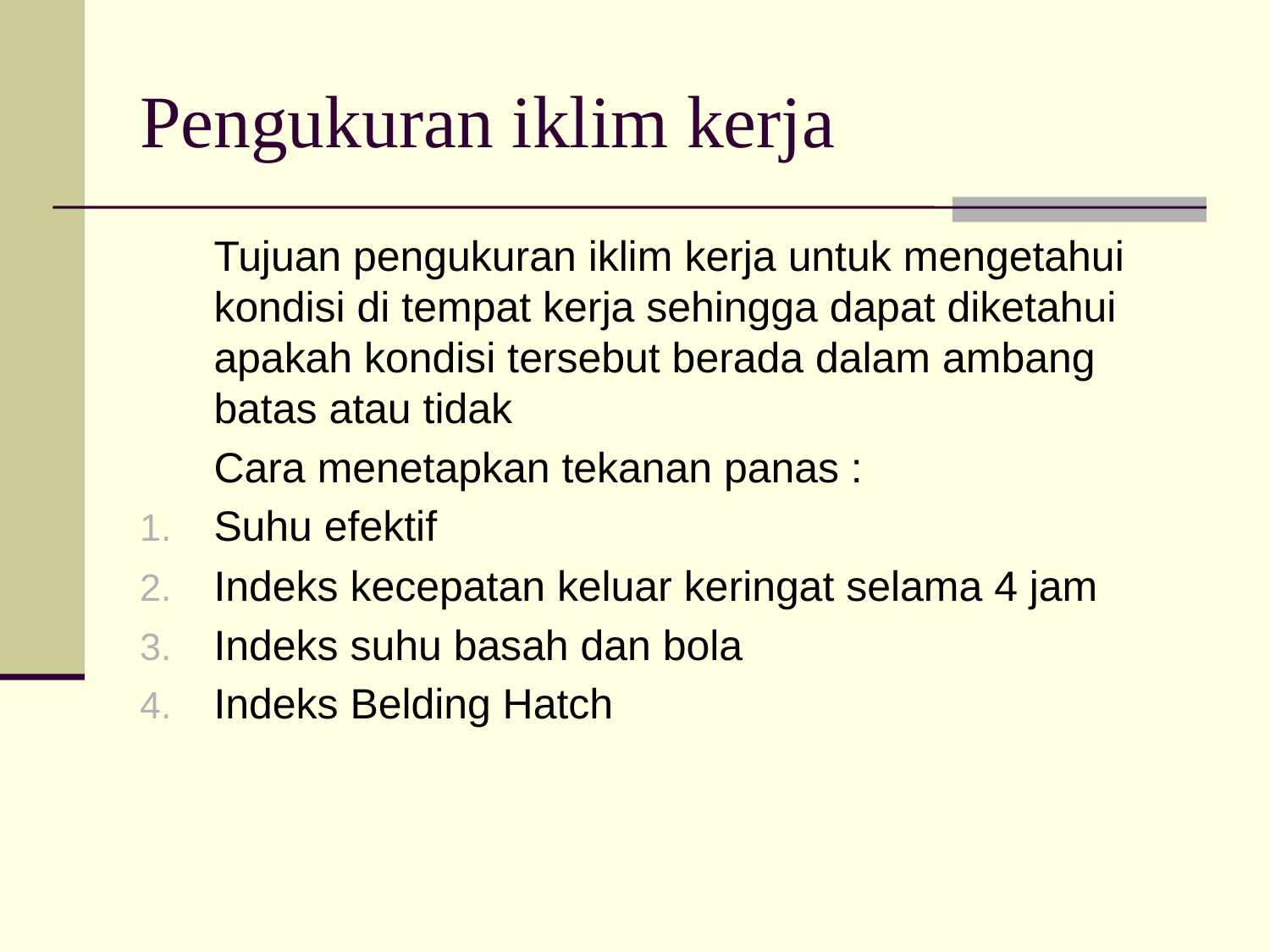

# Pengukuran iklim kerja
	Tujuan pengukuran iklim kerja untuk mengetahui kondisi di tempat kerja sehingga dapat diketahui apakah kondisi tersebut berada dalam ambang batas atau tidak
	Cara menetapkan tekanan panas :
Suhu efektif
Indeks kecepatan keluar keringat selama 4 jam
Indeks suhu basah dan bola
Indeks Belding Hatch